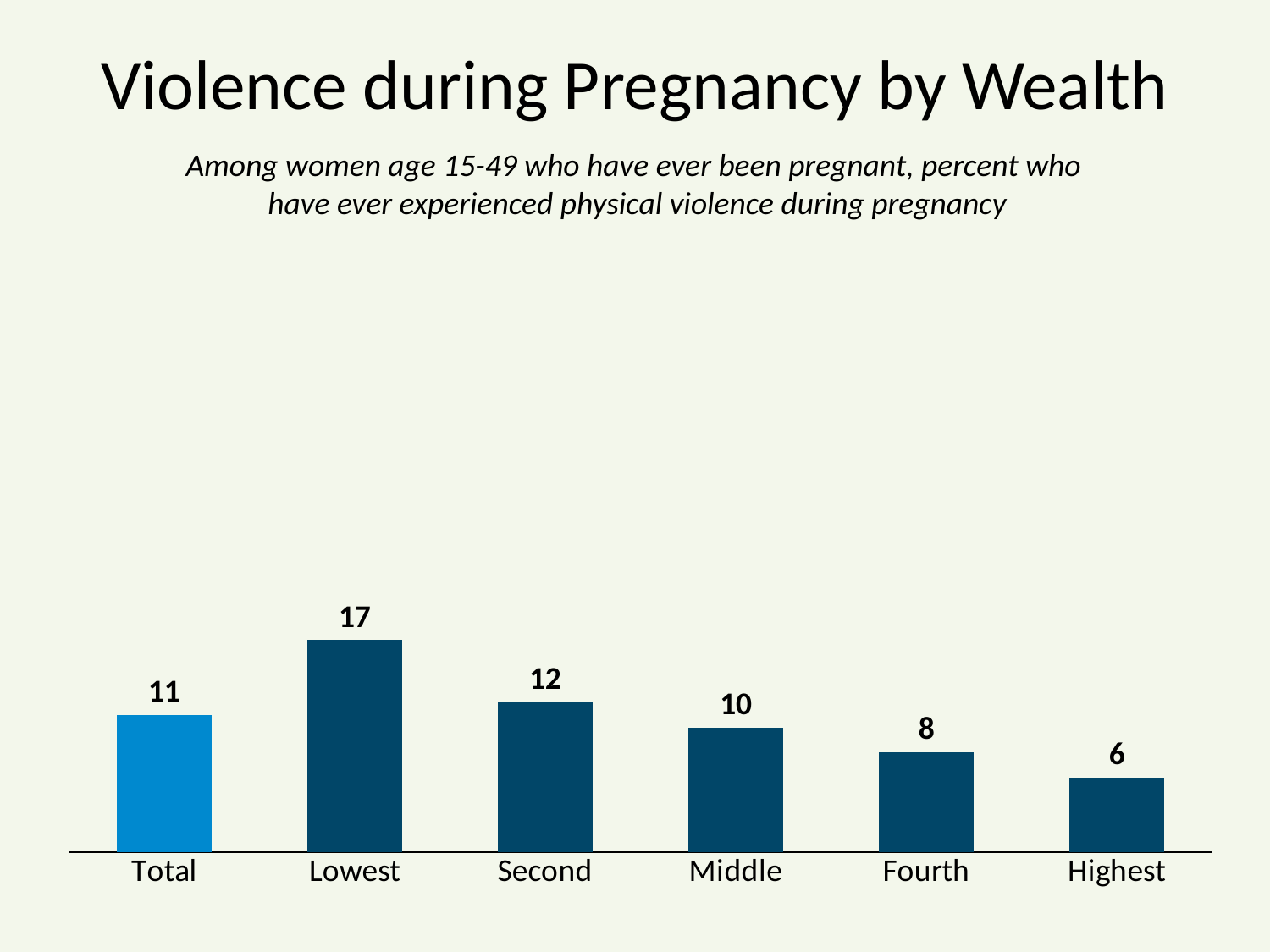

# Violence during Pregnancy by Wealth
Among women age 15-49 who have ever been pregnant, percent who
have ever experienced physical violence during pregnancy

### Chart

| Category | Series 1 |
|---|---|
| Total | 11.0 |
| Lowest | 17.0 |
| Second | 12.0 |
| Middle | 10.0 |
| Fourth | 8.0 |
| Highest | 6.0 |